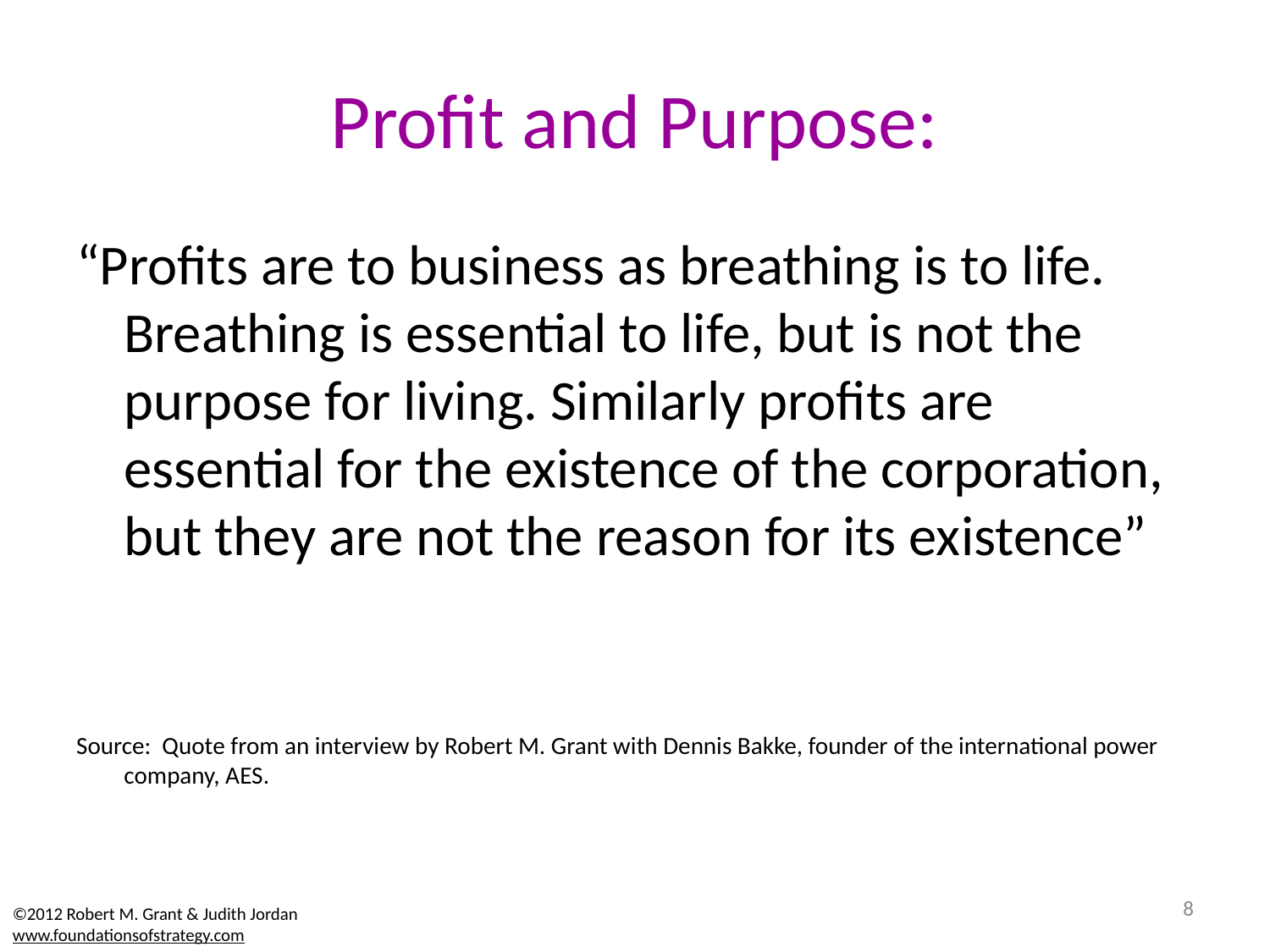

# Profit and Purpose:
“Profits are to business as breathing is to life. Breathing is essential to life, but is not the purpose for living. Similarly profits are essential for the existence of the corporation, but they are not the reason for its existence”

Source:  Quote from an interview by Robert M. Grant with Dennis Bakke, founder of the international power company, AES.
8
©2012 Robert M. Grant & Judith Jordan
www.foundationsofstrategy.com